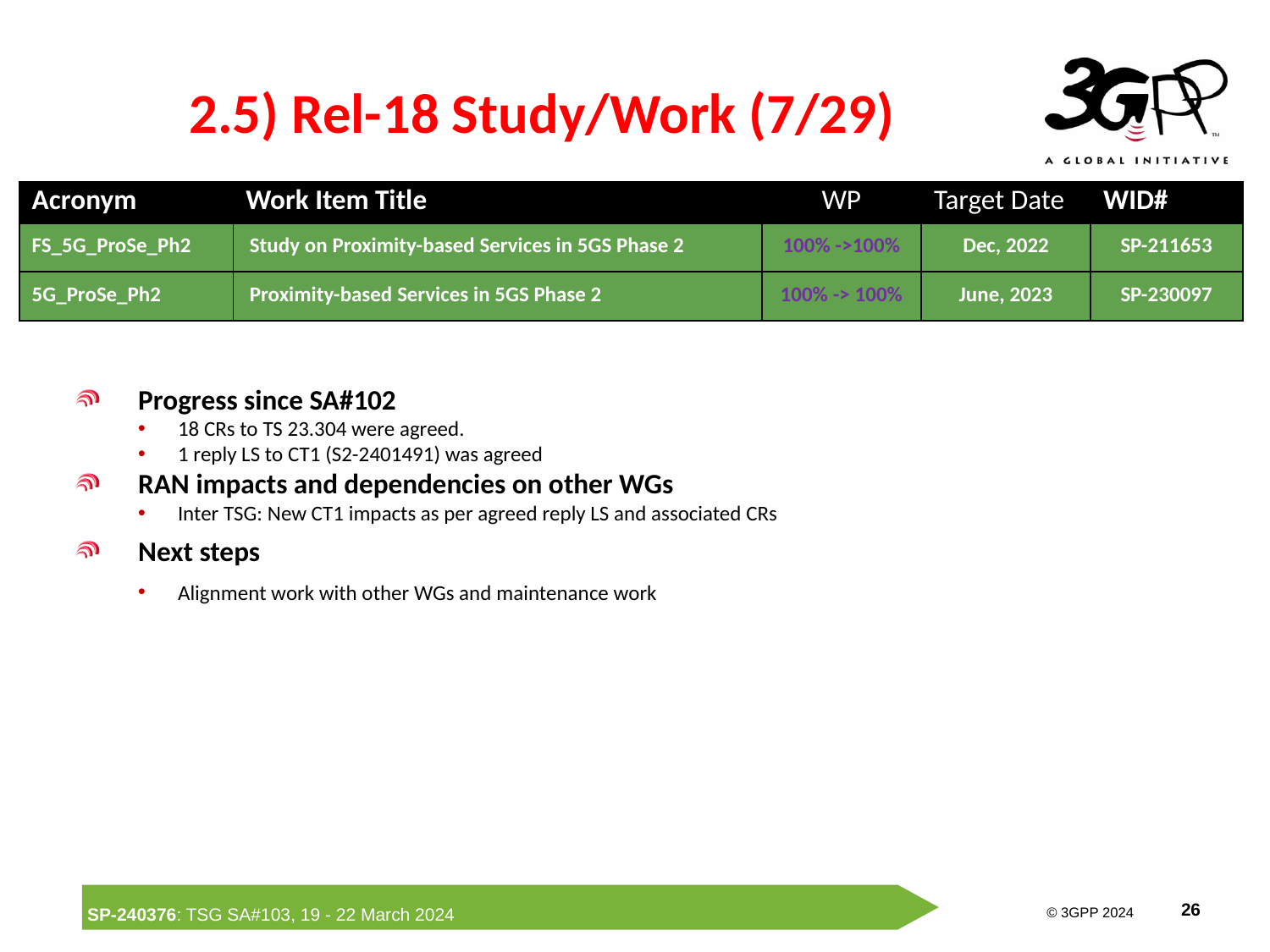

# 2.5) Rel-18 Study/Work (7/29)
| Acronym | Work Item Title | WP | Target Date | WID# |
| --- | --- | --- | --- | --- |
| FS\_5G\_ProSe\_Ph2 | Study on Proximity-based Services in 5GS Phase 2 | 100% ->100% | Dec, 2022 | SP-211653 |
| 5G\_ProSe\_Ph2 | Proximity-based Services in 5GS Phase 2 | 100% -> 100% | June, 2023 | SP-230097 |
Progress since SA#102
18 CRs to TS 23.304 were agreed.
1 reply LS to CT1 (S2-2401491) was agreed
RAN impacts and dependencies on other WGs
Inter TSG: New CT1 impacts as per agreed reply LS and associated CRs
Next steps
Alignment work with other WGs and maintenance work